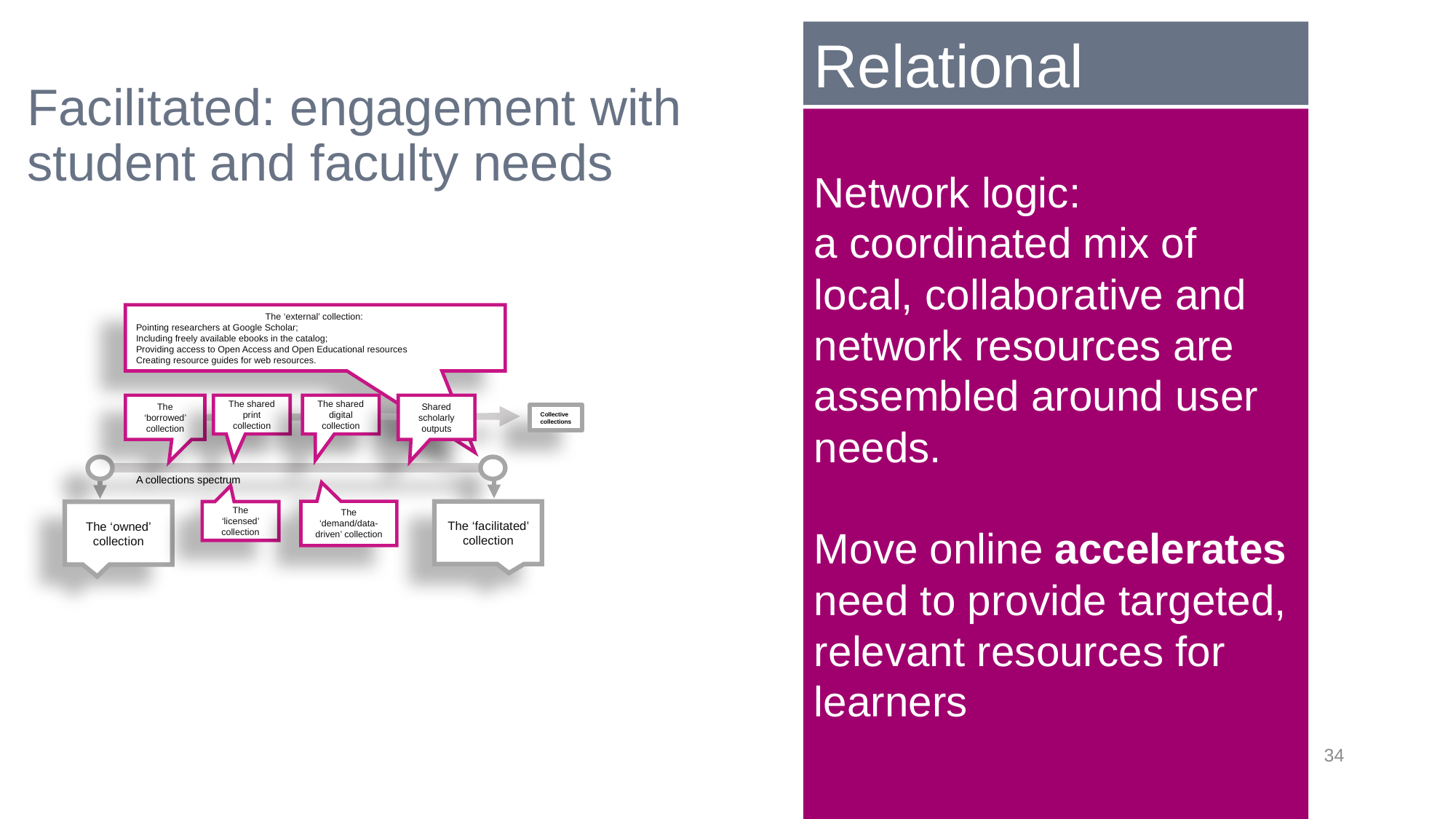

Relational
# Facilitated: engagement with student and faculty needs

Network logic:
a coordinated mix of local, collaborative and network resources are assembled around user needs.

Move online accelerates need to provide targeted, relevant resources for learners

The ‘external’ collection:
Pointing researchers at Google Scholar;
Including freely available ebooks in the catalog;
Providing access to Open Access and Open Educational resources
Creating resource guides for web resources.
The ‘borrowed’ collection
Shared
scholarly outputs
The shared digital collection
The shared print collection
Collective
collections

A collections spectrum
The ‘demand/data-driven’ collection
The ‘facilitated’ collection
The ‘licensed’ collection
The ‘owned’ collection
34